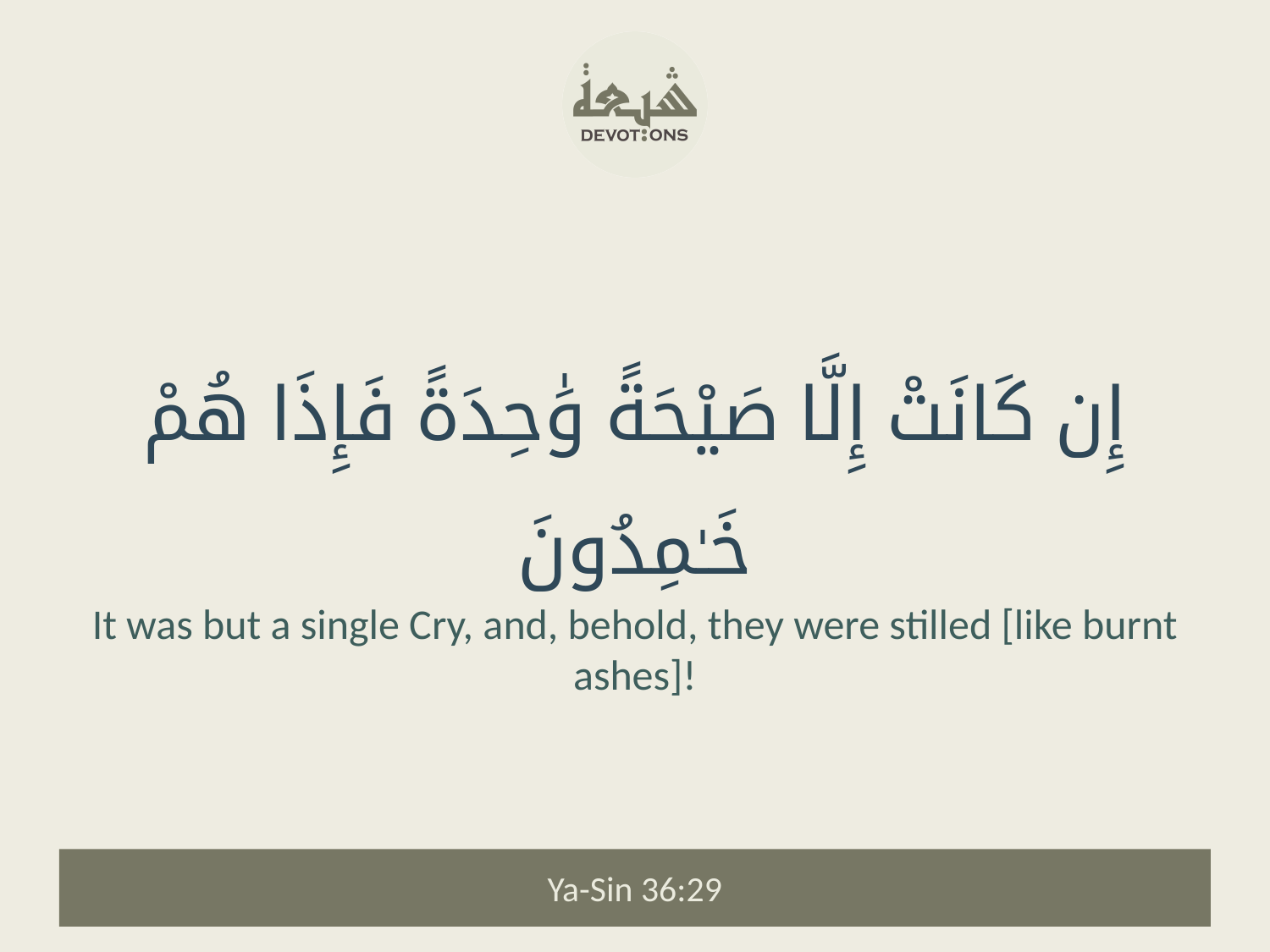

إِن كَانَتْ إِلَّا صَيْحَةً وَٰحِدَةً فَإِذَا هُمْ خَـٰمِدُونَ
It was but a single Cry, and, behold, they were stilled [like burnt ashes]!
Ya-Sin 36:29